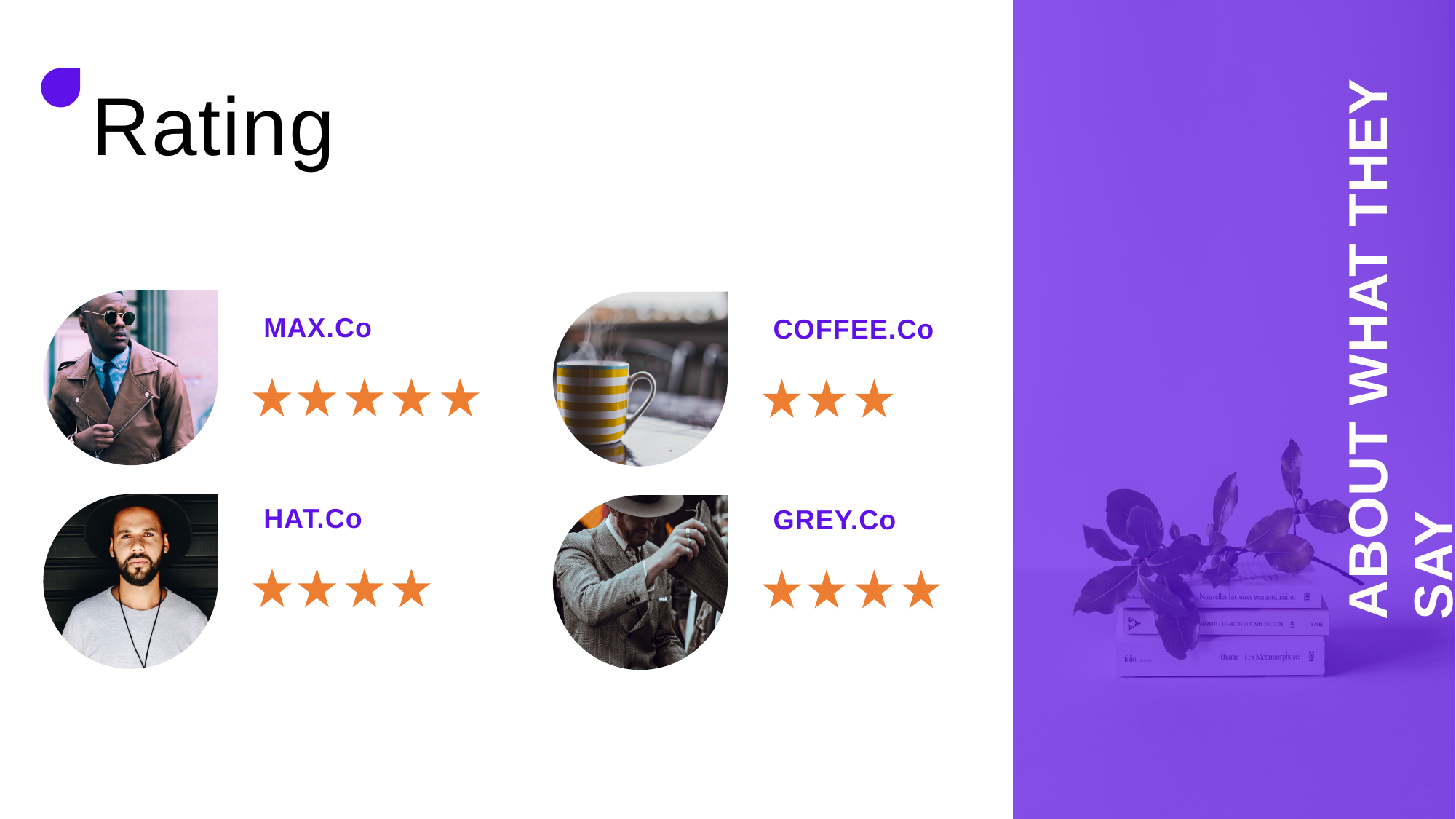

ABOUT WHAT THEY SAY

Rating

MAX.Co
COFFEE.Co

HAT.Co
GREY.Co